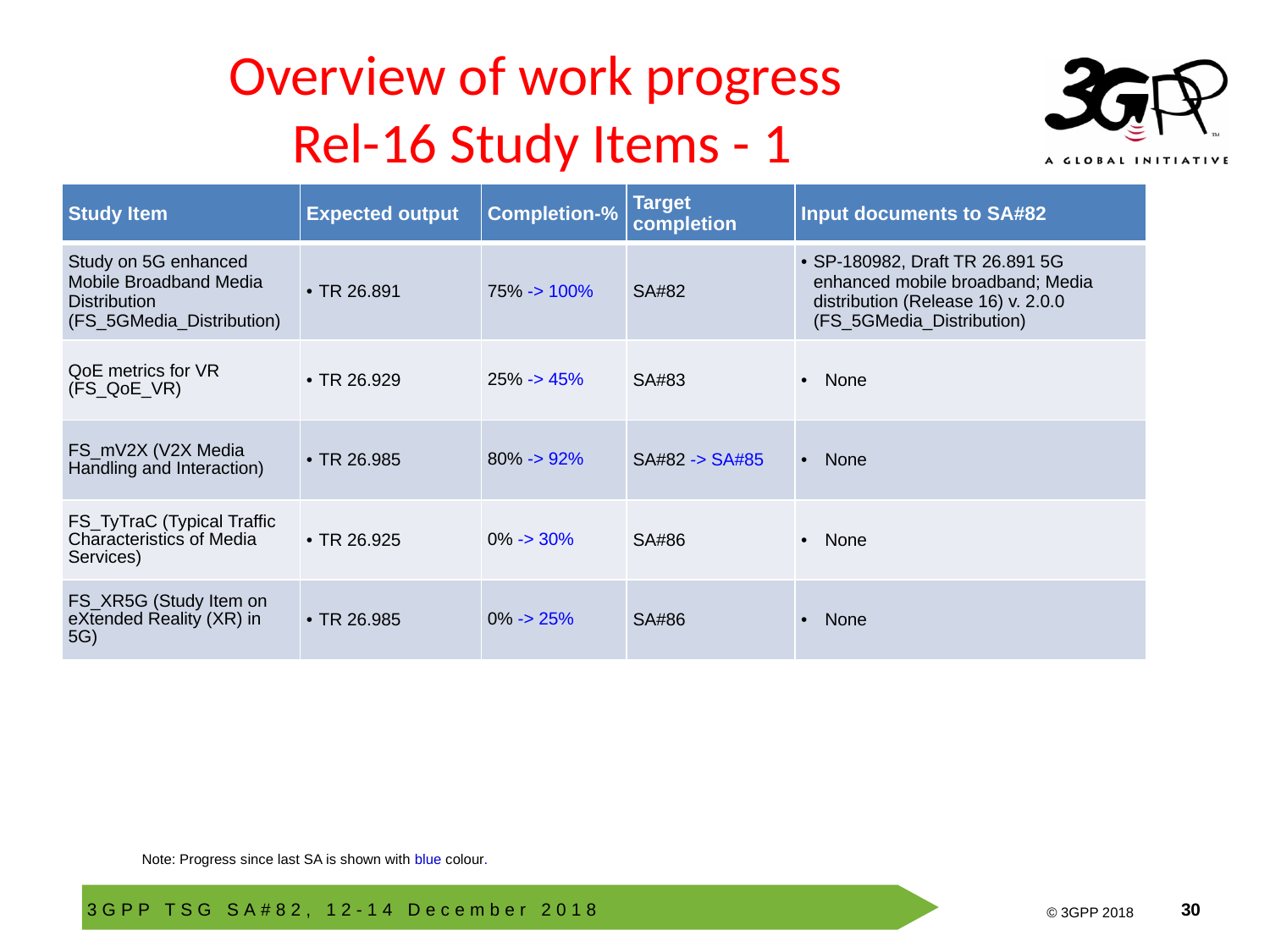

# Overview of work progress Rel-16 Study Items - 1
| Study Item | Expected output | Completion-% | Target completion | Input documents to SA#82 |
| --- | --- | --- | --- | --- |
| Study on 5G enhanced Mobile Broadband Media Distribution (FS\_5GMedia\_Distribution) | TR 26.891 | 75% -> 100% | SA#82 | SP-180982, Draft TR 26.891 5G enhanced mobile broadband; Media distribution (Release 16) v. 2.0.0 (FS\_5GMedia\_Distribution) |
| QoE metrics for VR (FS\_QoE\_VR) | TR 26.929 | 25% -> 45% | SA#83 | None |
| FS\_mV2X (V2X Media Handling and Interaction) | TR 26.985 | 80% -> 92% | SA#82 -> SA#85 | None |
| FS\_TyTraC (Typical Traffic Characteristics of Media Services) | TR 26.925 | 0% -> 30% | SA#86 | None |
| FS\_XR5G (Study Item on eXtended Reality (XR) in 5G) | TR 26.985 | 0% -> 25% | SA#86 | None |

Note: Progress since last SA is shown with blue colour.